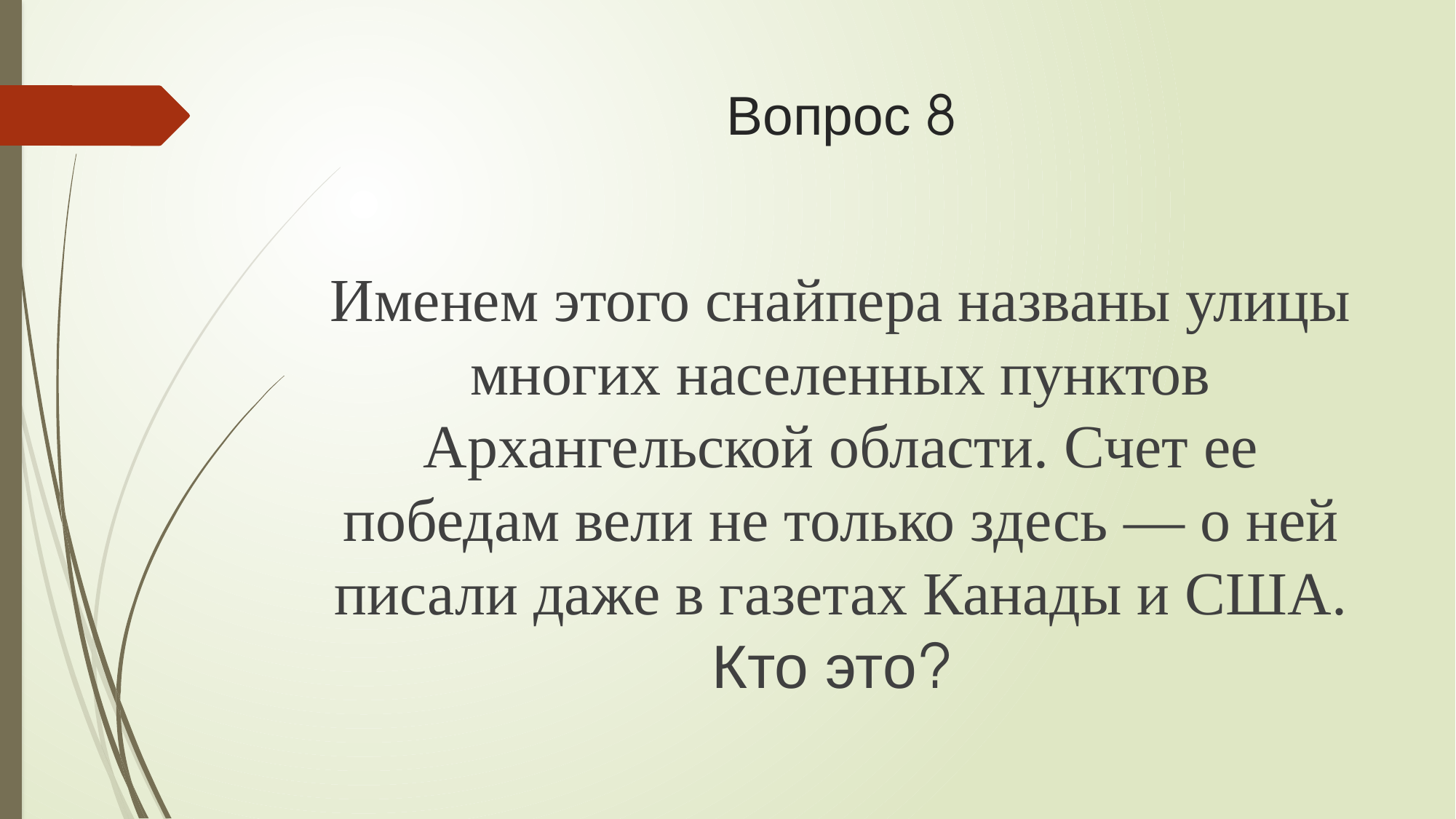

# Вопрос 8
Именем этого снайпера названы улицы многих населенных пунктов Архангельской области. Счет ее победам вели не только здесь — о ней писали даже в газетах Канады и США. Кто это?